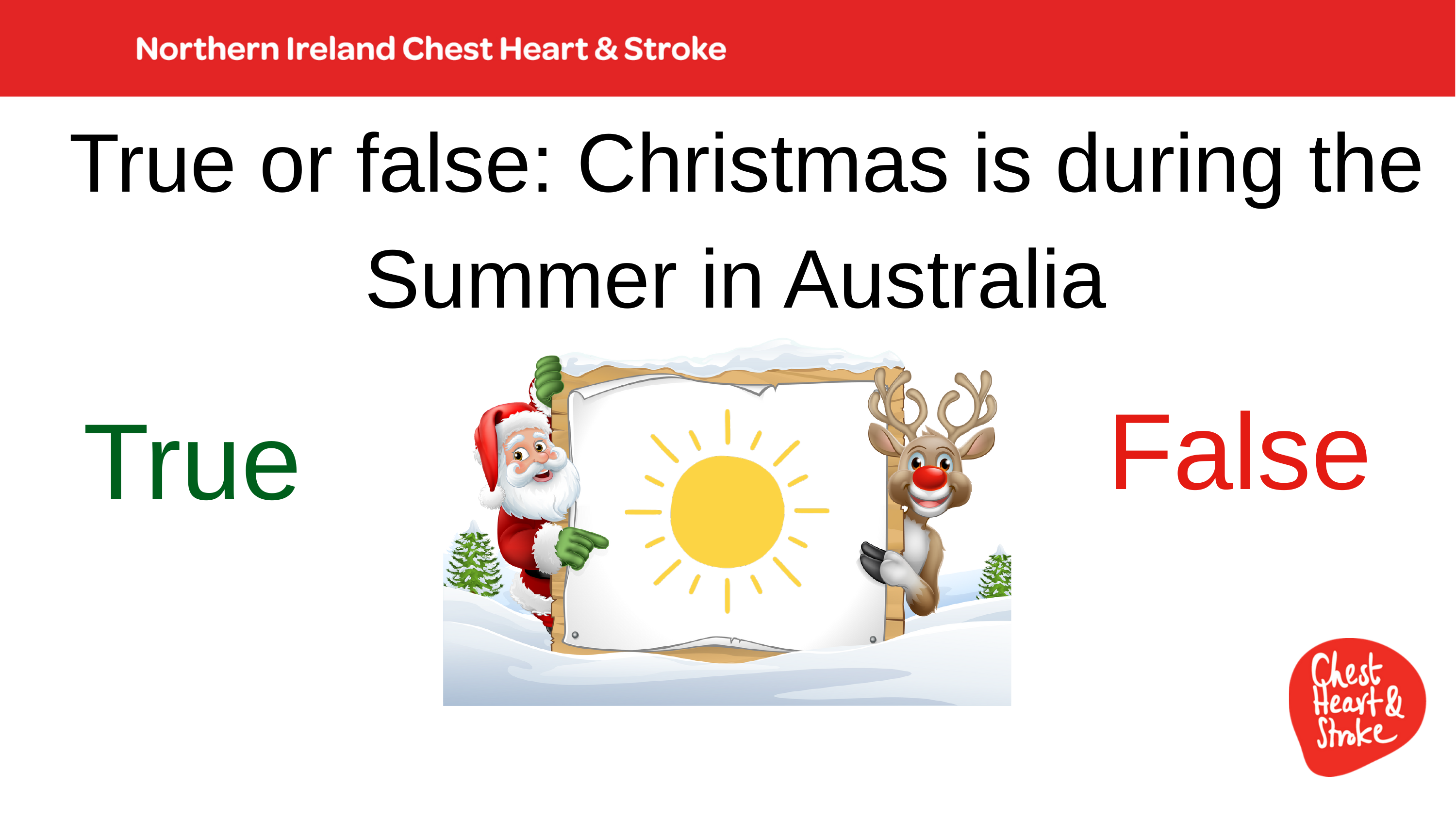

True or false: Christmas is during the Summer in Australia

False
True